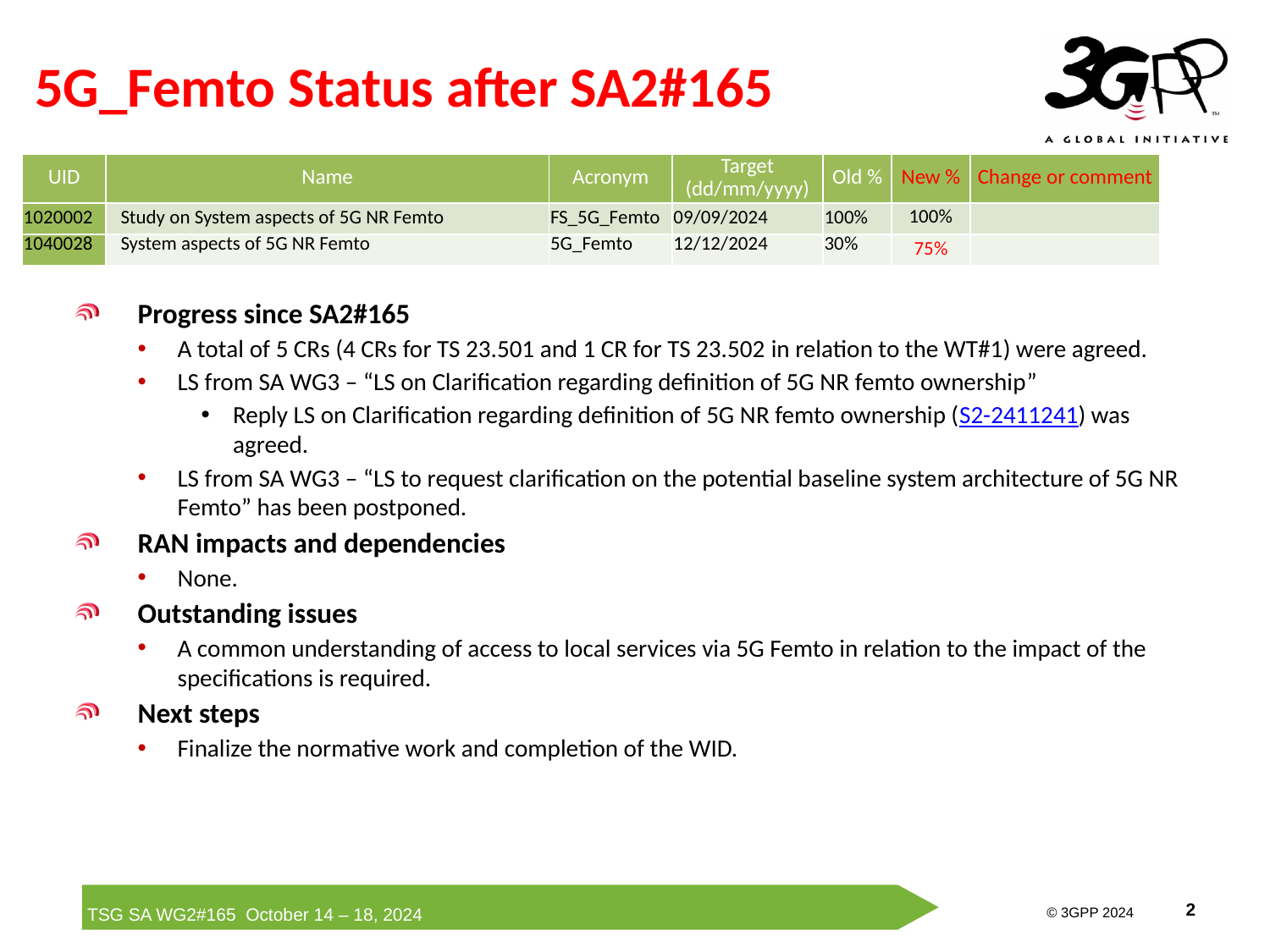

# 5G_Femto Status after SA2#165
| UID | Name | Acronym | Target (dd/mm/yyyy) | Old % | New % | Change or comment |
| --- | --- | --- | --- | --- | --- | --- |
| 1020002 | Study on System aspects of 5G NR Femto | FS\_5G\_Femto | 09/09/2024 | 100% | 100% |  |
| 1040028 | System aspects of 5G NR Femto | 5G\_Femto | 12/12/2024 | 30% | 75% |  |
Progress since SA2#165
A total of 5 CRs (4 CRs for TS 23.501 and 1 CR for TS 23.502 in relation to the WT#1) were agreed.
LS from SA WG3 – “LS on Clarification regarding definition of 5G NR femto ownership”
Reply LS on Clarification regarding definition of 5G NR femto ownership (S2-2411241) was agreed.
LS from SA WG3 – “LS to request clarification on the potential baseline system architecture of 5G NR Femto” has been postponed.
RAN impacts and dependencies
None.
Outstanding issues
A common understanding of access to local services via 5G Femto in relation to the impact of the specifications is required.
Next steps
Finalize the normative work and completion of the WID.